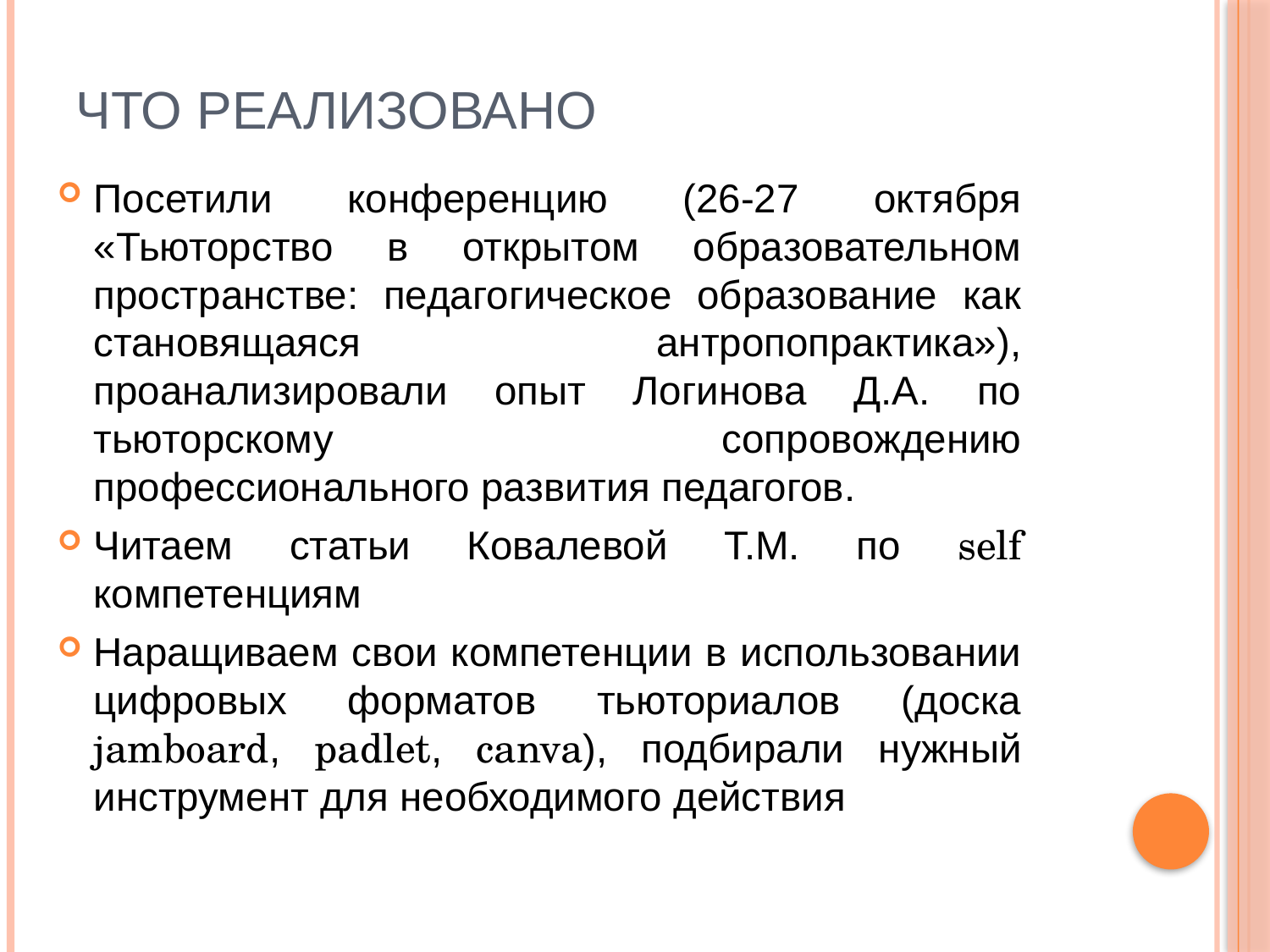

# Что реализовано
Посетили конференцию (26-27 октября «Тьюторство в открытом образовательном пространстве: педагогическое образование как становящаяся антропопрактика»), проанализировали опыт Логинова Д.А. по тьюторскому сопровождению профессионального развития педагогов.
Читаем статьи Ковалевой Т.М. по self компетенциям
Наращиваем свои компетенции в использовании цифровых форматов тьюториалов (доска jamboard, padlet, canva), подбирали нужный инструмент для необходимого действия